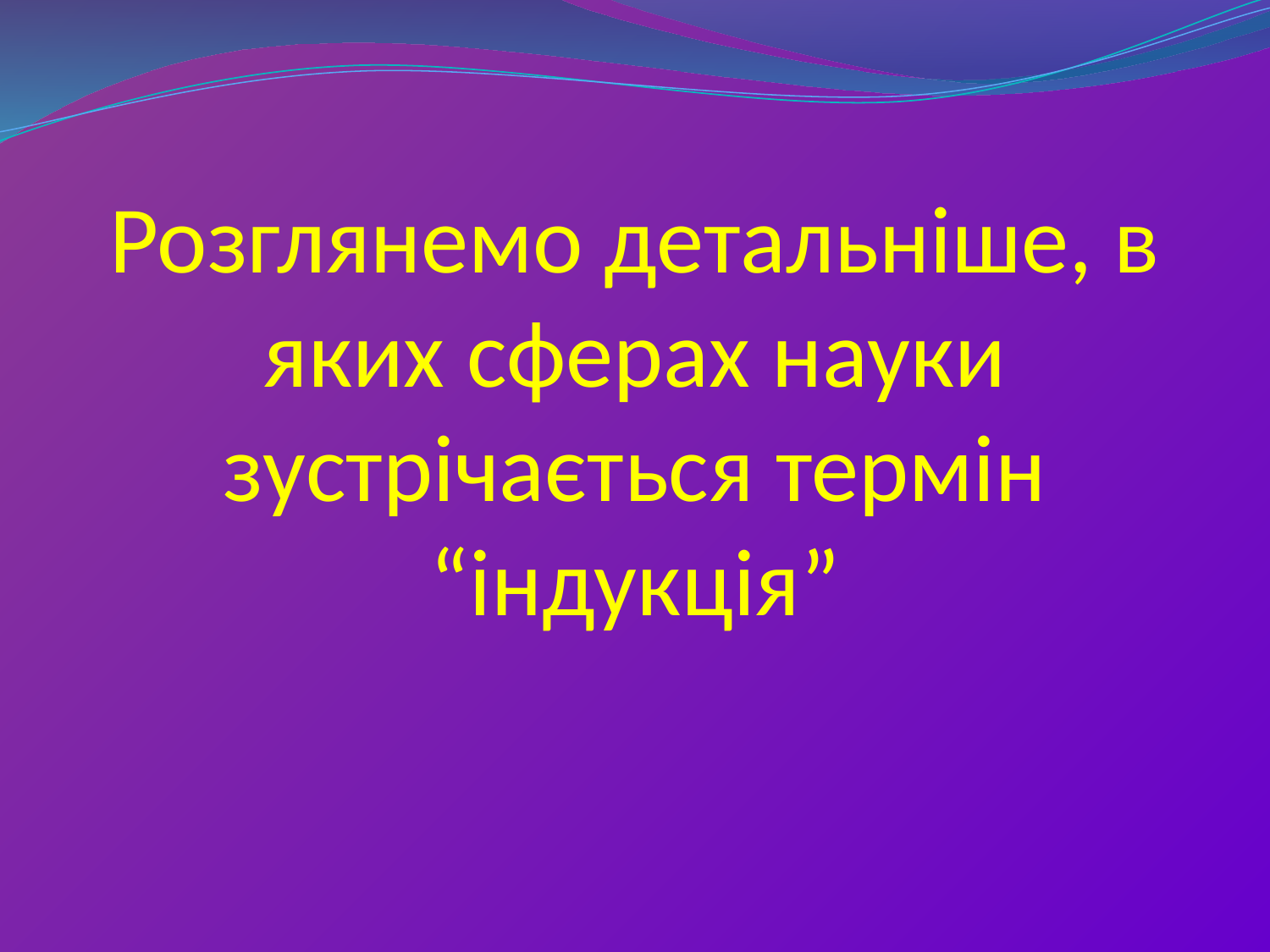

# Розглянемо детальніше, в яких сферах науки зустрічається термін “індукція”